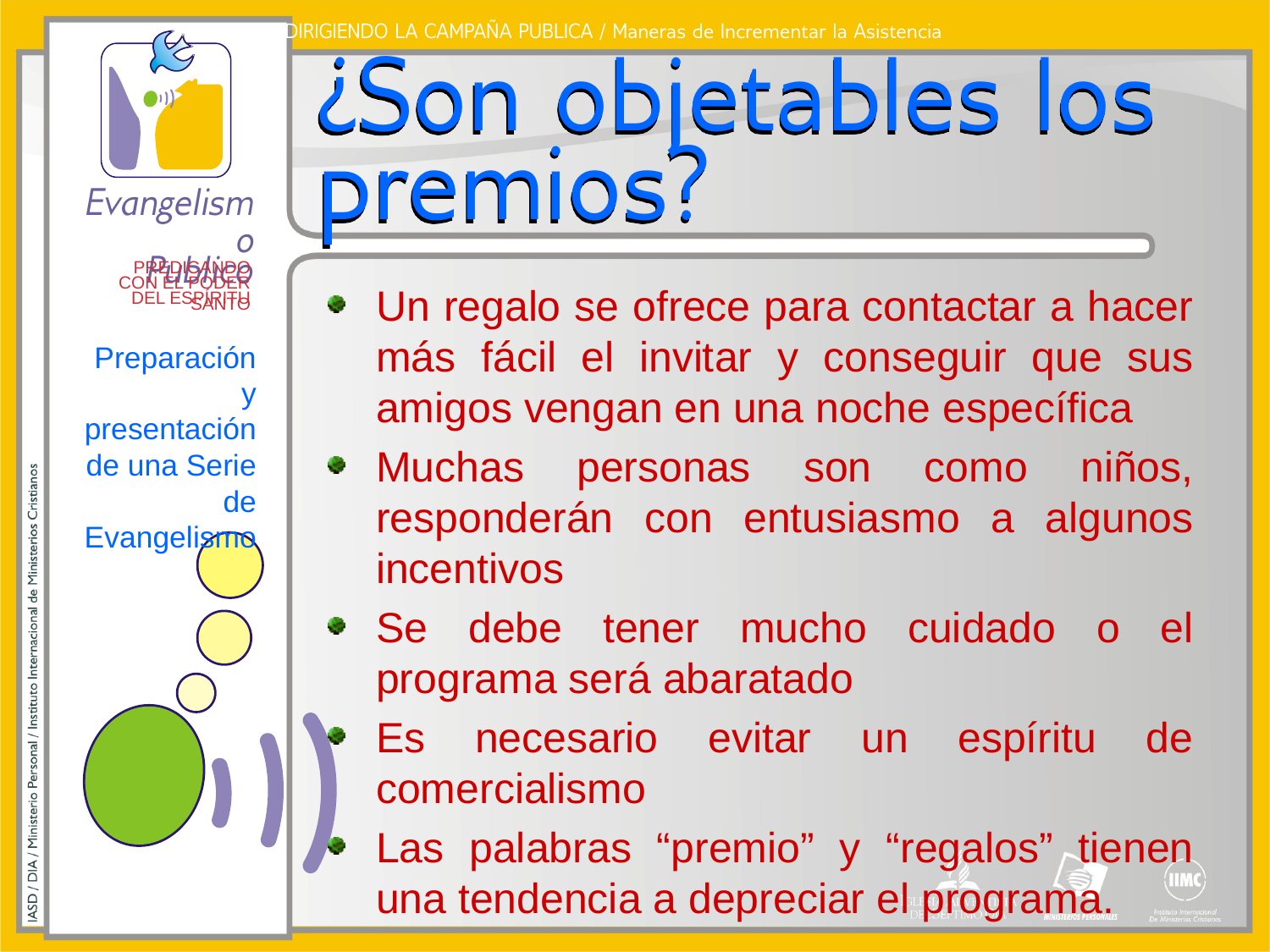

DIRIGIENDO LA CAMPAÑA PUBLICA / Maneras de Incrementar la Asistencia
# ¿Son objetables los premios?
Un regalo se ofrece para contactar a hacer más fácil el invitar y conseguir que sus amigos vengan en una noche específica
Muchas personas son como niños, responderán con entusiasmo a algunos incentivos
Se debe tener mucho cuidado o el programa será abaratado
Es necesario evitar un espíritu de comercialismo
Las palabras “premio” y “regalos” tienen una tendencia a depreciar el programa.